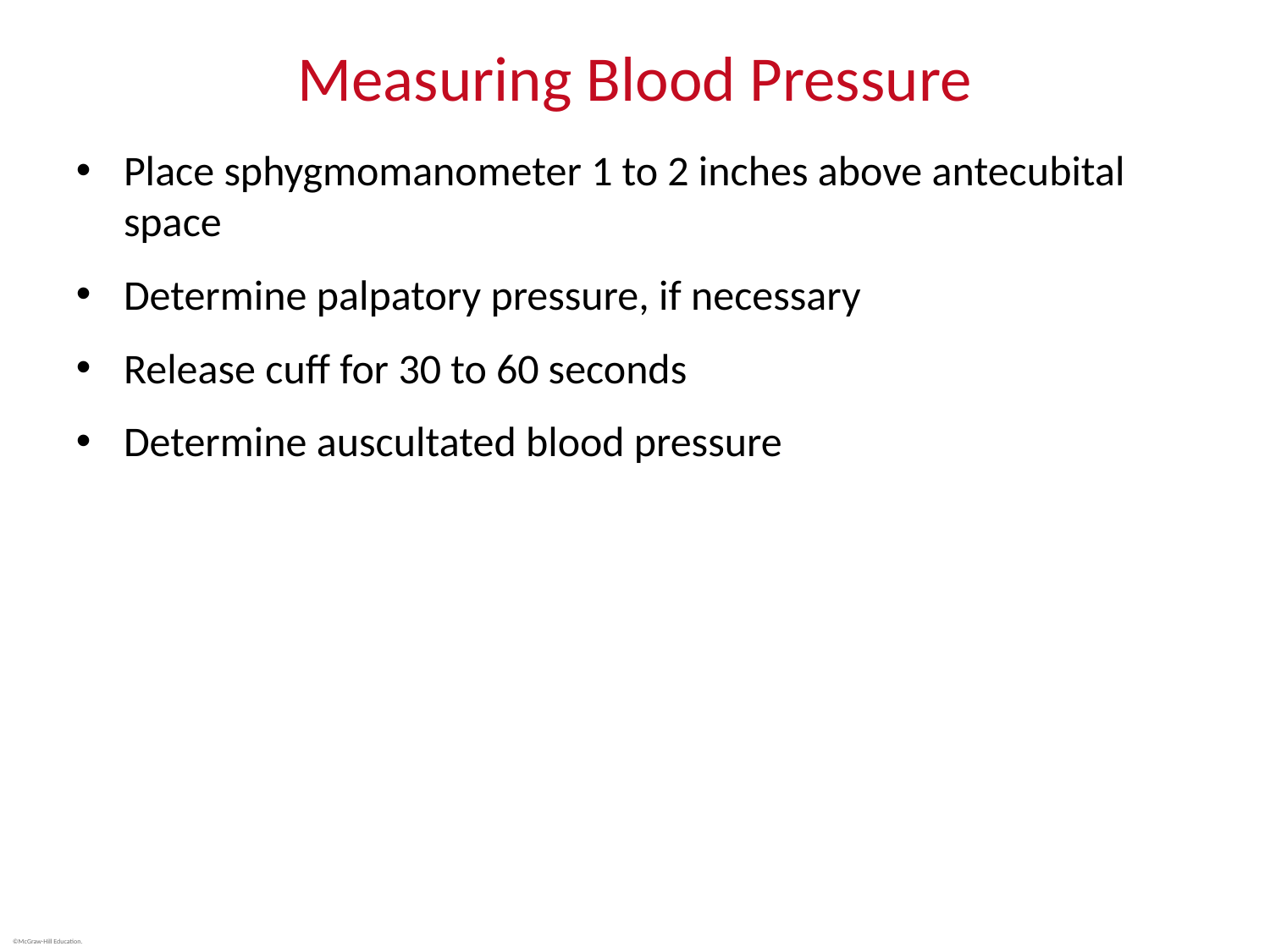

# Measuring Blood Pressure
Place sphygmomanometer 1 to 2 inches above antecubital space
Determine palpatory pressure, if necessary
Release cuff for 30 to 60 seconds
Determine auscultated blood pressure